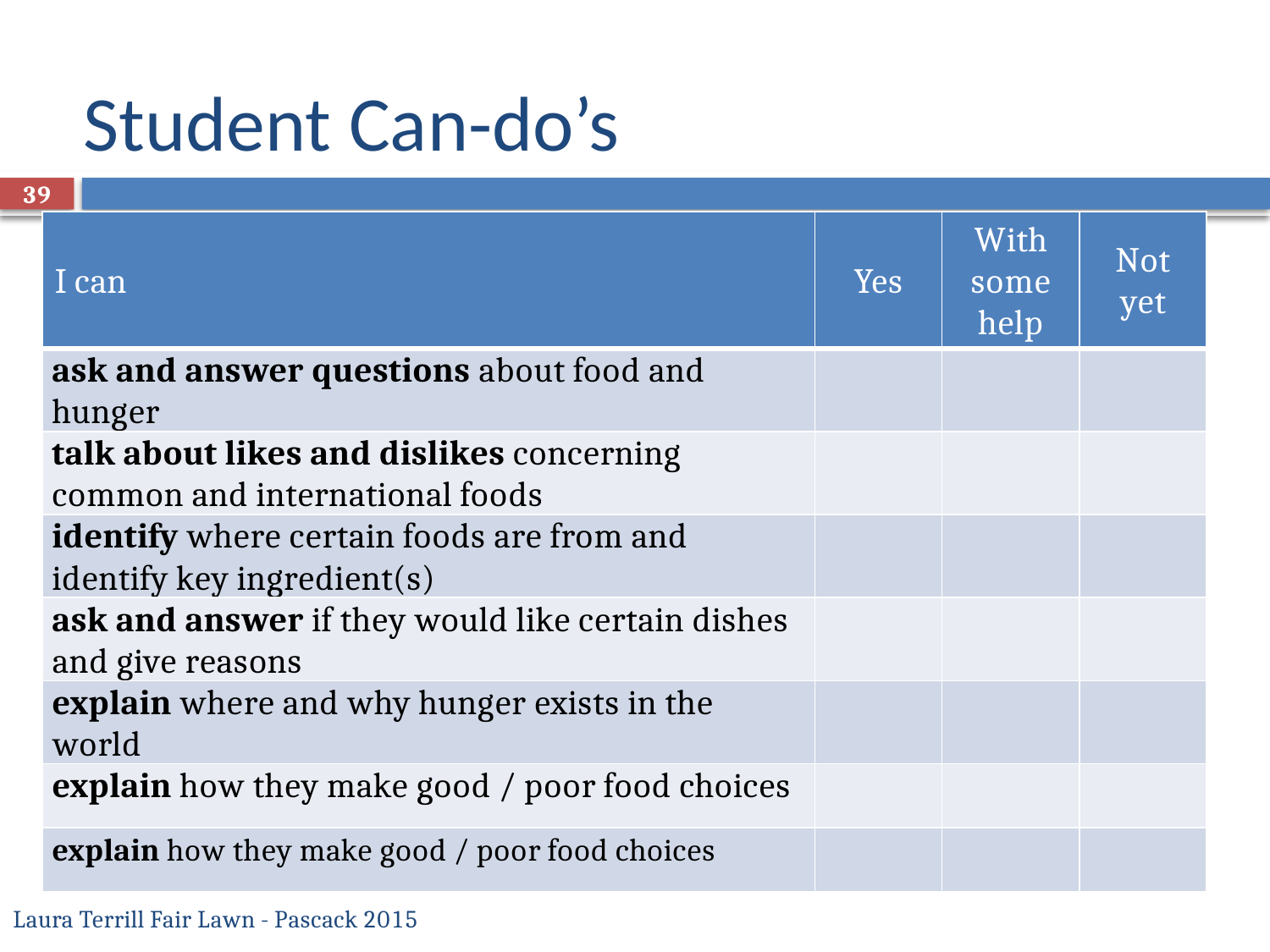

# Student Can-do’s
39
| I can | Yes | With some help | Not yet |
| --- | --- | --- | --- |
| ask and answer questions about food and hunger |  |  |  |
| talk about likes and dislikes concerning common and international foods |  |  |  |
| identify where certain foods are from and identify key ingredient(s) |  |  |  |
| ask and answer if they would like certain dishes and give reasons |  |  |  |
| explain where and why hunger exists in the world |  |  |  |
| explain how they make good / poor food choices |  |  |  |
| explain how they make good / poor food choices |  |  |  |
Laura Terrill Fair Lawn - Pascack 2015